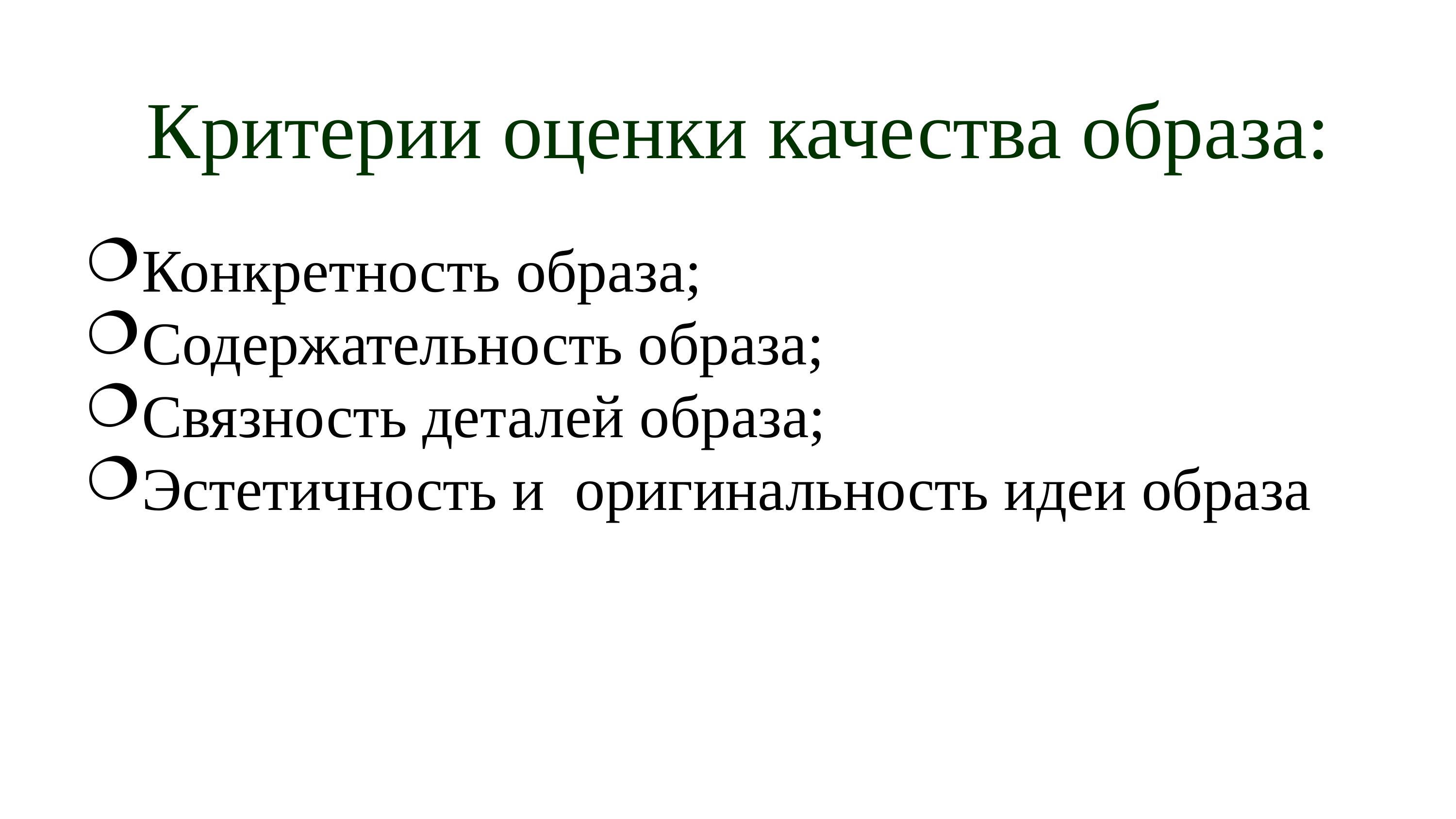

Критерии оценки качества образа:

Конкретность образа;
Содержательность образа;
Связность деталей образа;
Эстетичность и  оригинальность идеи образа